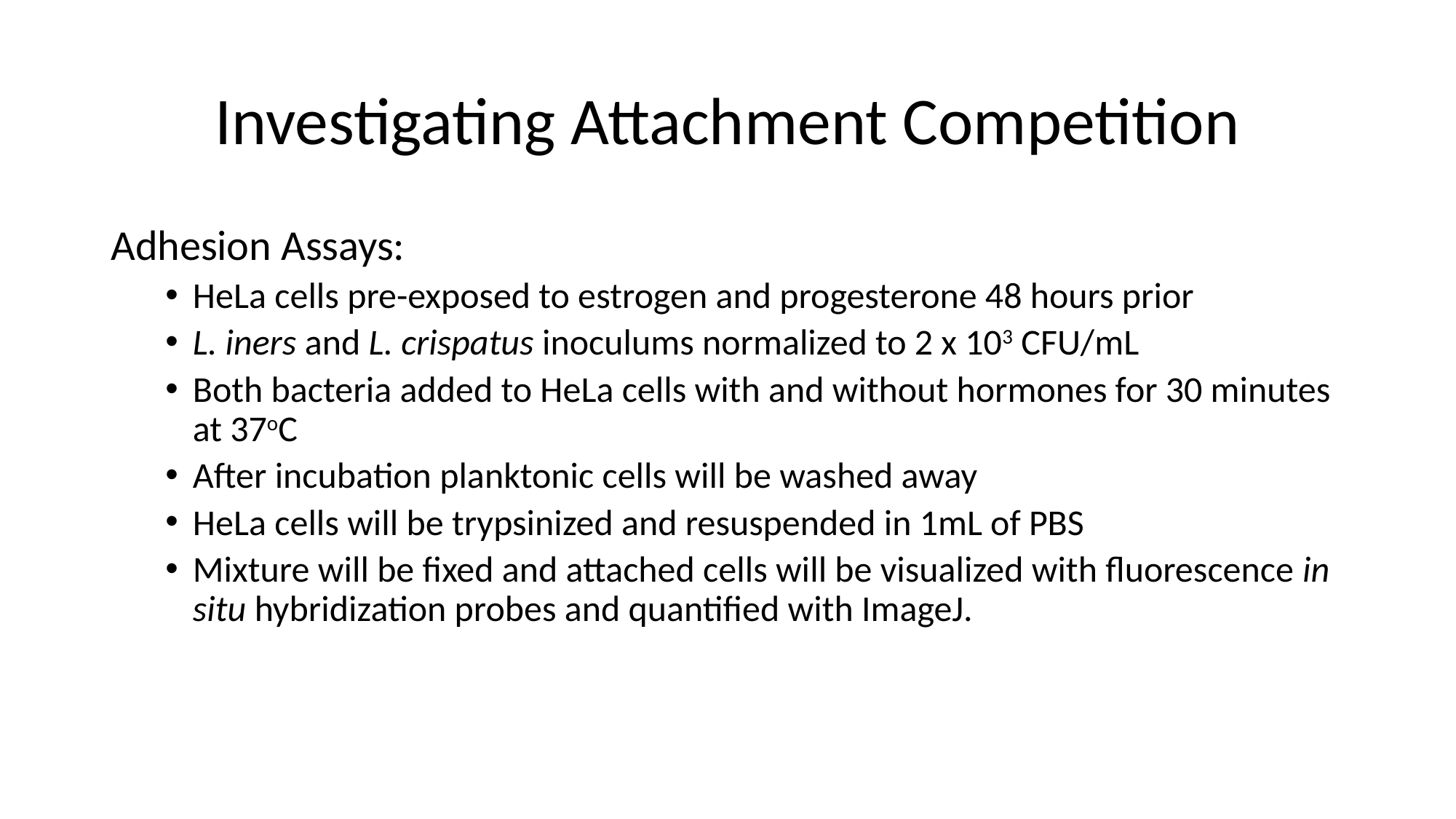

# Investigating Attachment Competition
Adhesion Assays:
HeLa cells pre-exposed to estrogen and progesterone 48 hours prior
L. iners and L. crispatus inoculums normalized to 2 x 103 CFU/mL
Both bacteria added to HeLa cells with and without hormones for 30 minutes at 37oC
After incubation planktonic cells will be washed away
HeLa cells will be trypsinized and resuspended in 1mL of PBS
Mixture will be fixed and attached cells will be visualized with fluorescence in situ hybridization probes and quantified with ImageJ.